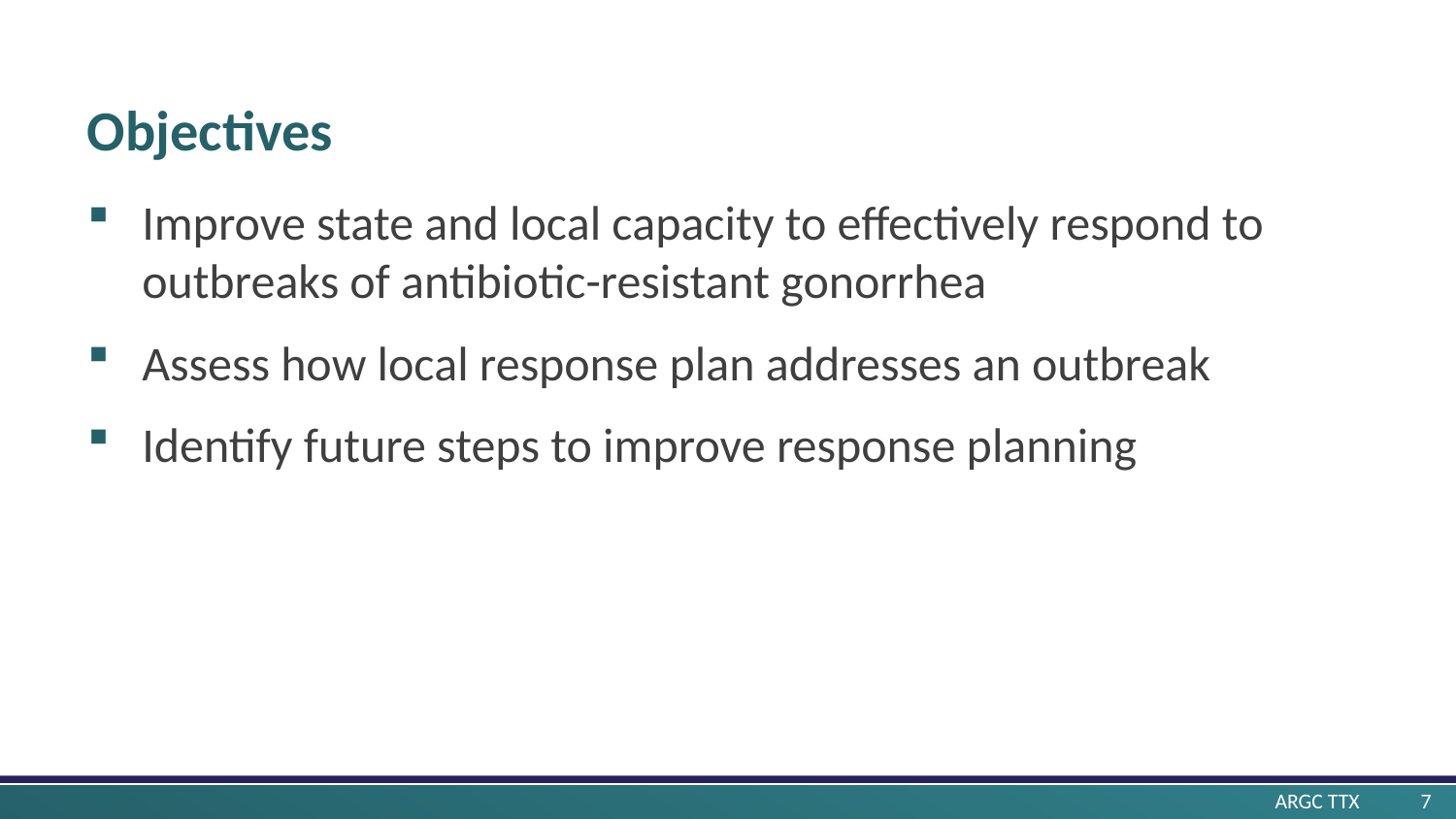

# Objectives
Improve state and local capacity to effectively respond to outbreaks of antibiotic-resistant gonorrhea

Assess how local response plan addresses an outbreak

Identify future steps to improve response planning

ARGC TTX 	7